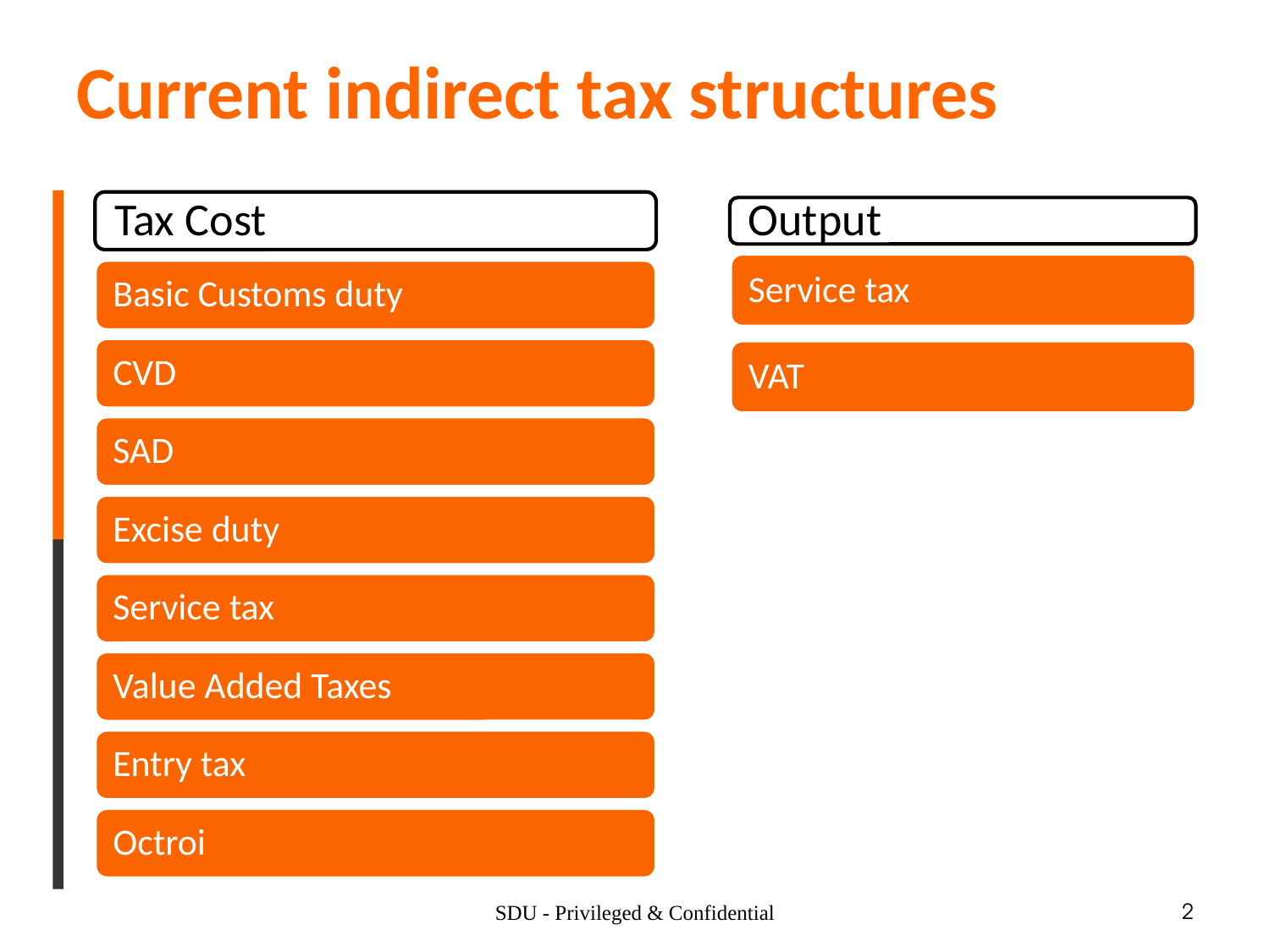

# Current indirect tax structures
Tax Cost
Output Taxes
Service tax
VAT
Basic Customs duty
CVD
SAD
Excise duty
Service tax
Value Added Taxes
Entry tax
Octroi
2
SDU - Privileged & Confidential